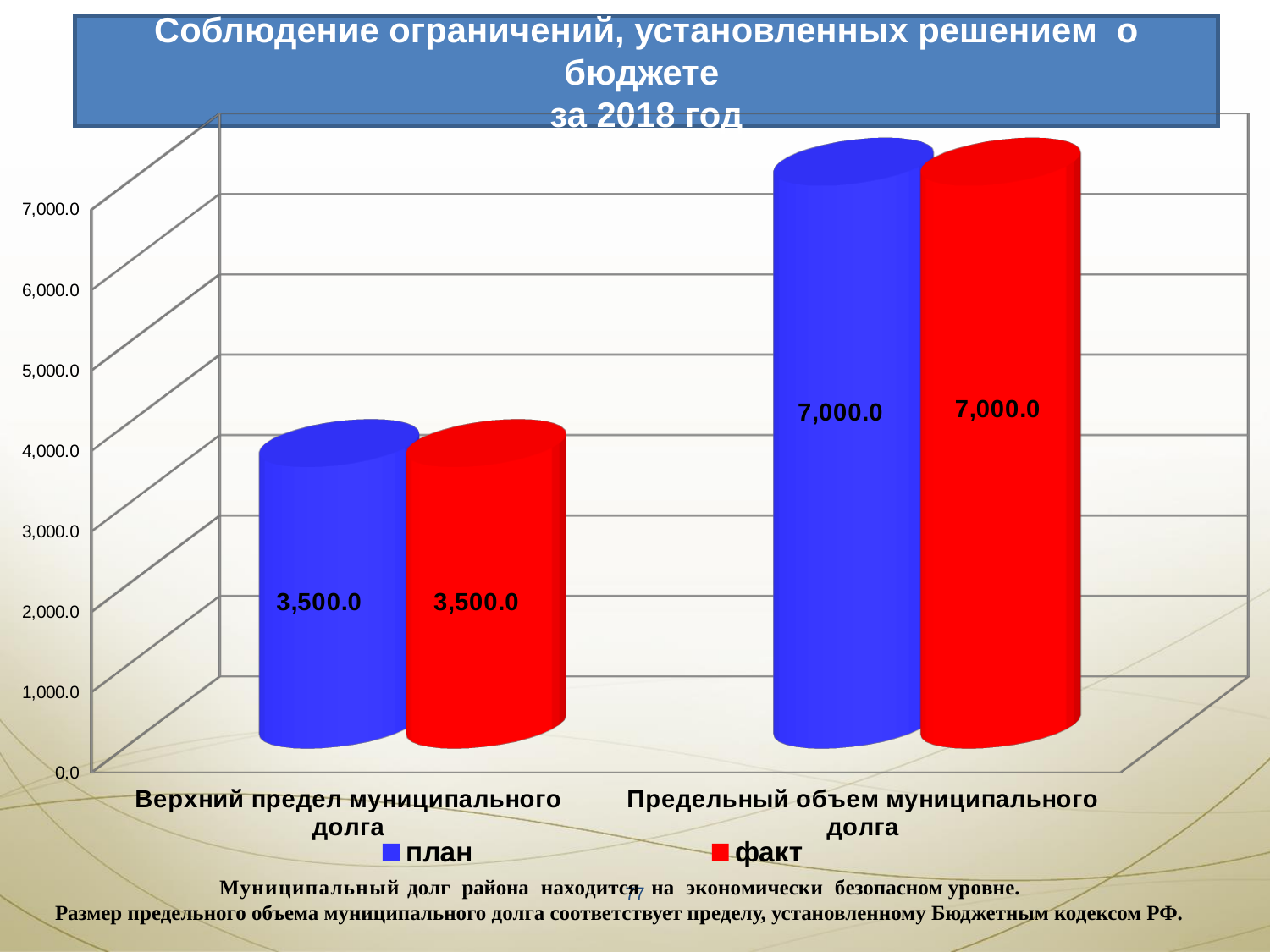

Соблюдение ограничений, установленных решением  о бюджете
за 2018 год

[unsupported chart]

77
Муниципальный долг  района  находится  на  экономически  безопасном уровне.
Размер предельного объема муниципального долга соответствует пределу, установленному Бюджетным кодексом РФ.